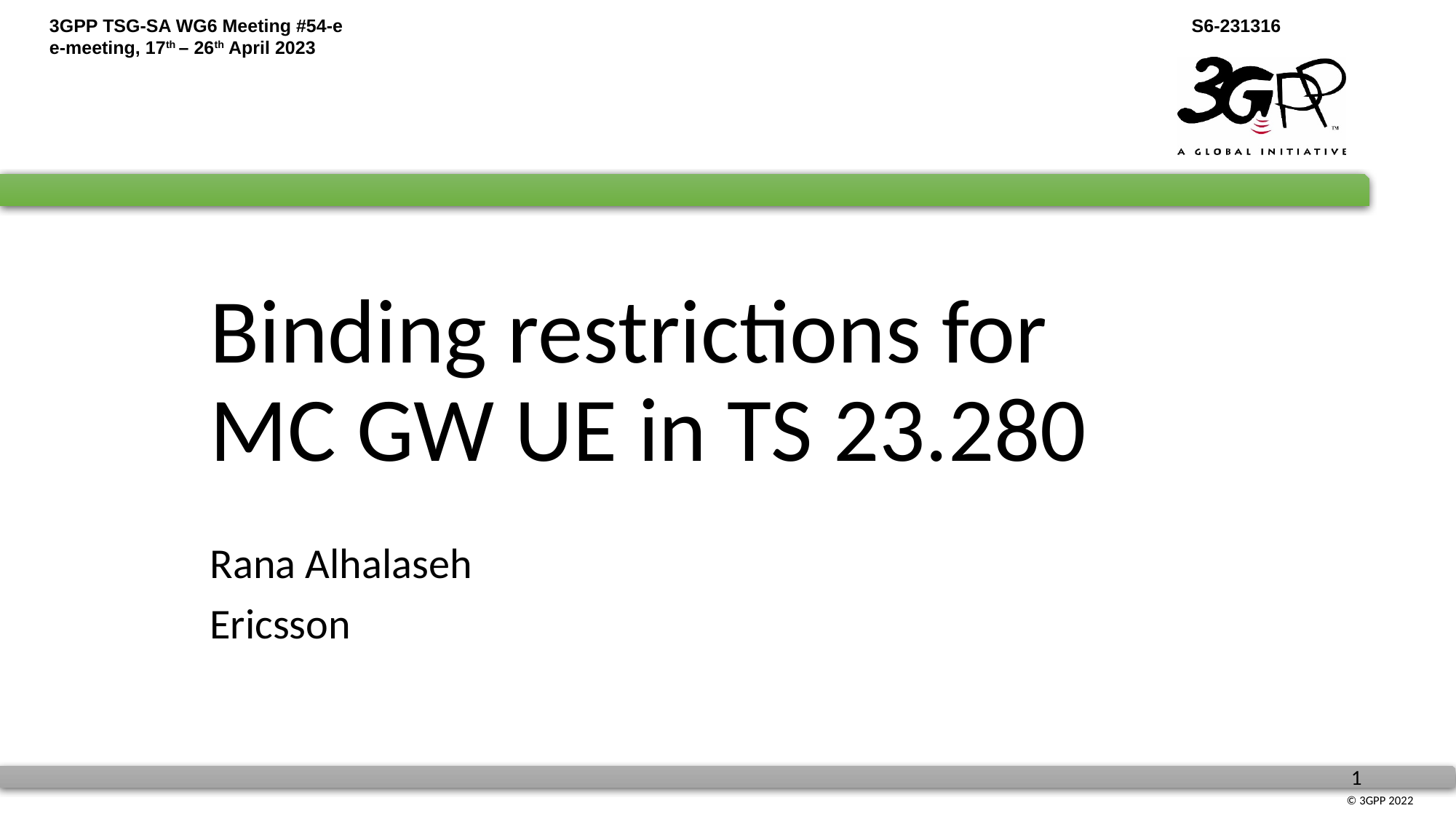

# Binding restrictions for MC GW UE in TS 23.280
Rana Alhalaseh
Ericsson